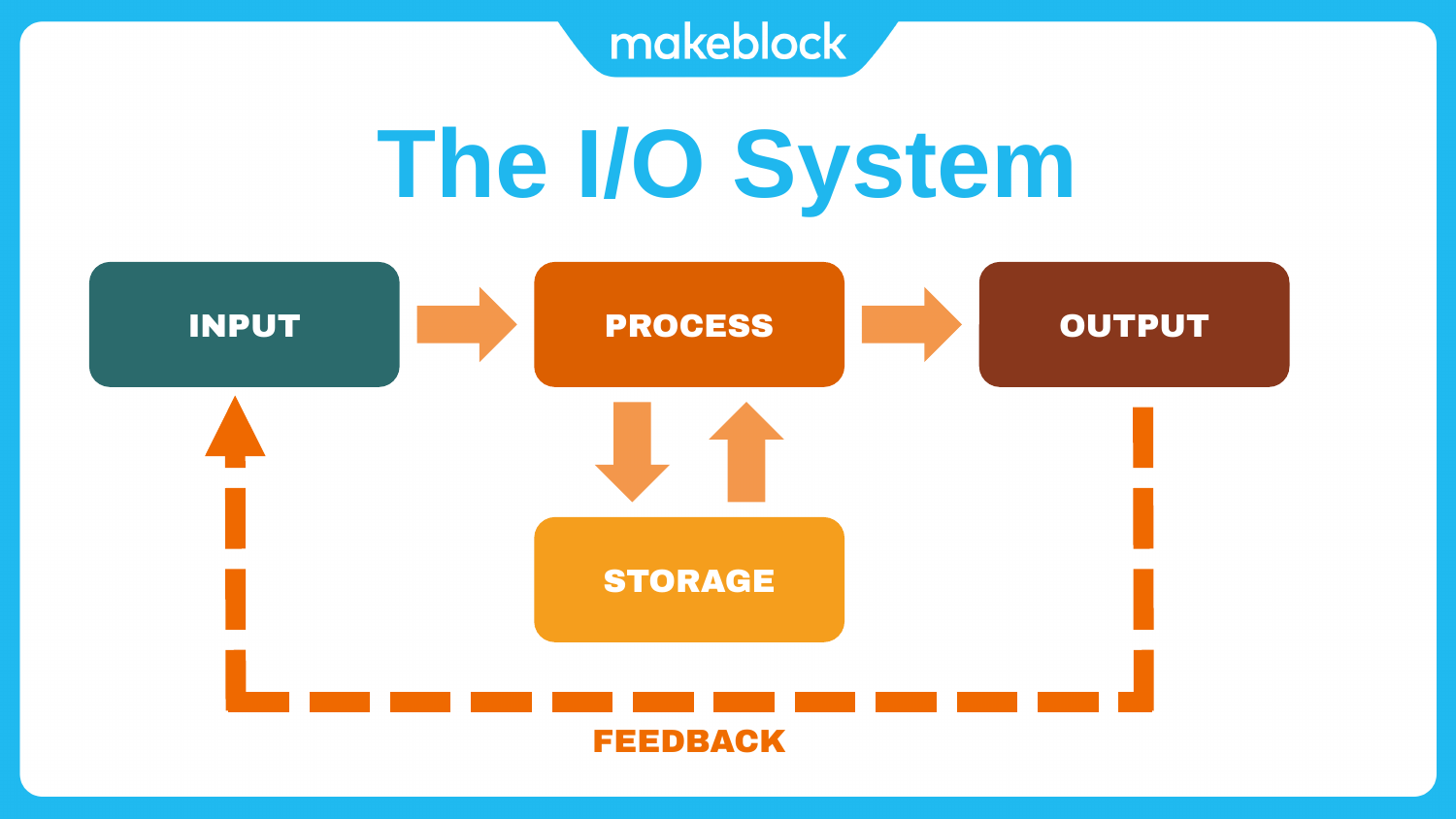

# The I/O System
INPUT
PROCESS
OUTPUT

STORAGE
FEEDBACK